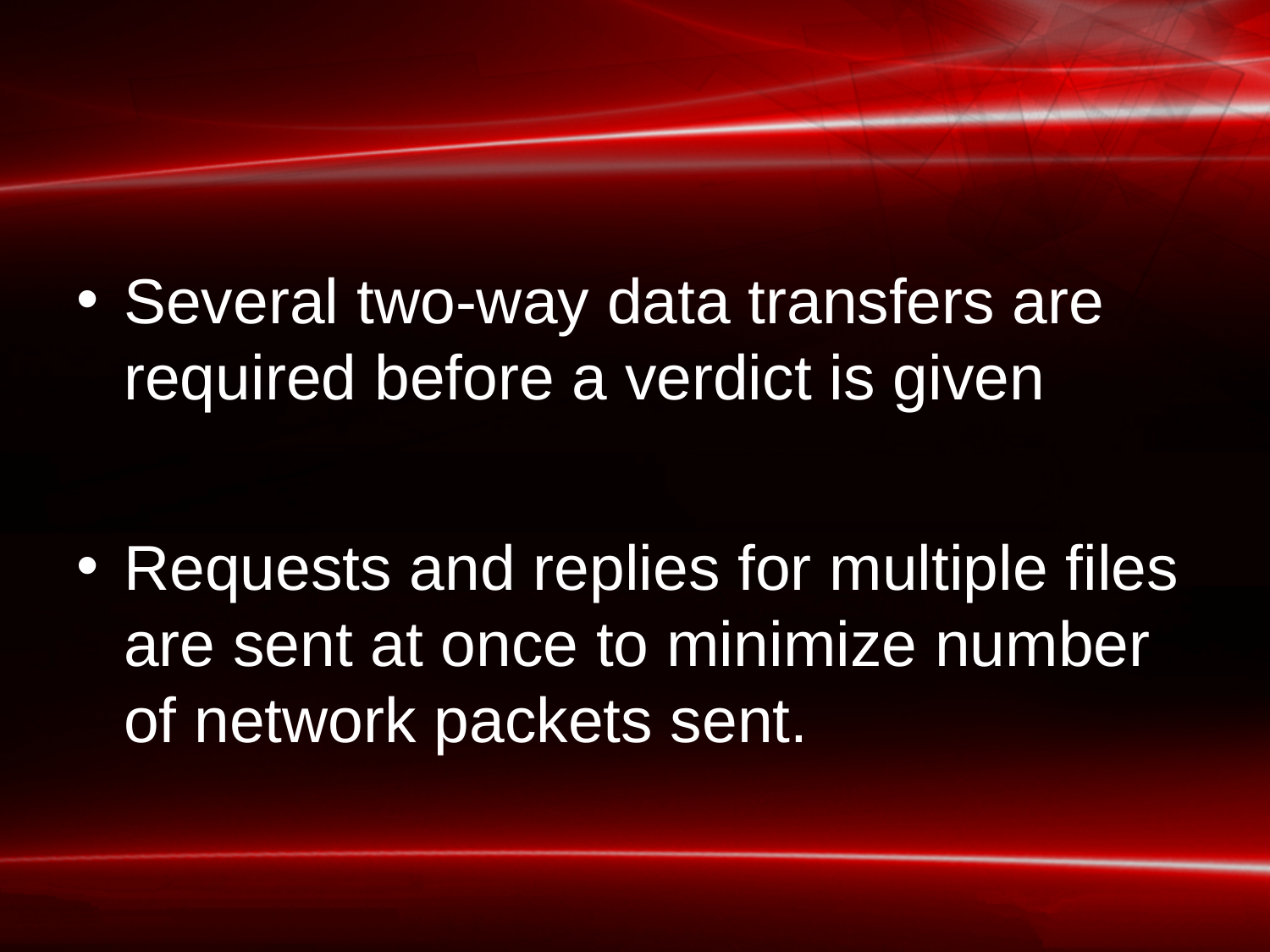

#
Several two-way data transfers are required before a verdict is given

Requests and replies for multiple files are sent at once to minimize number of network packets sent.